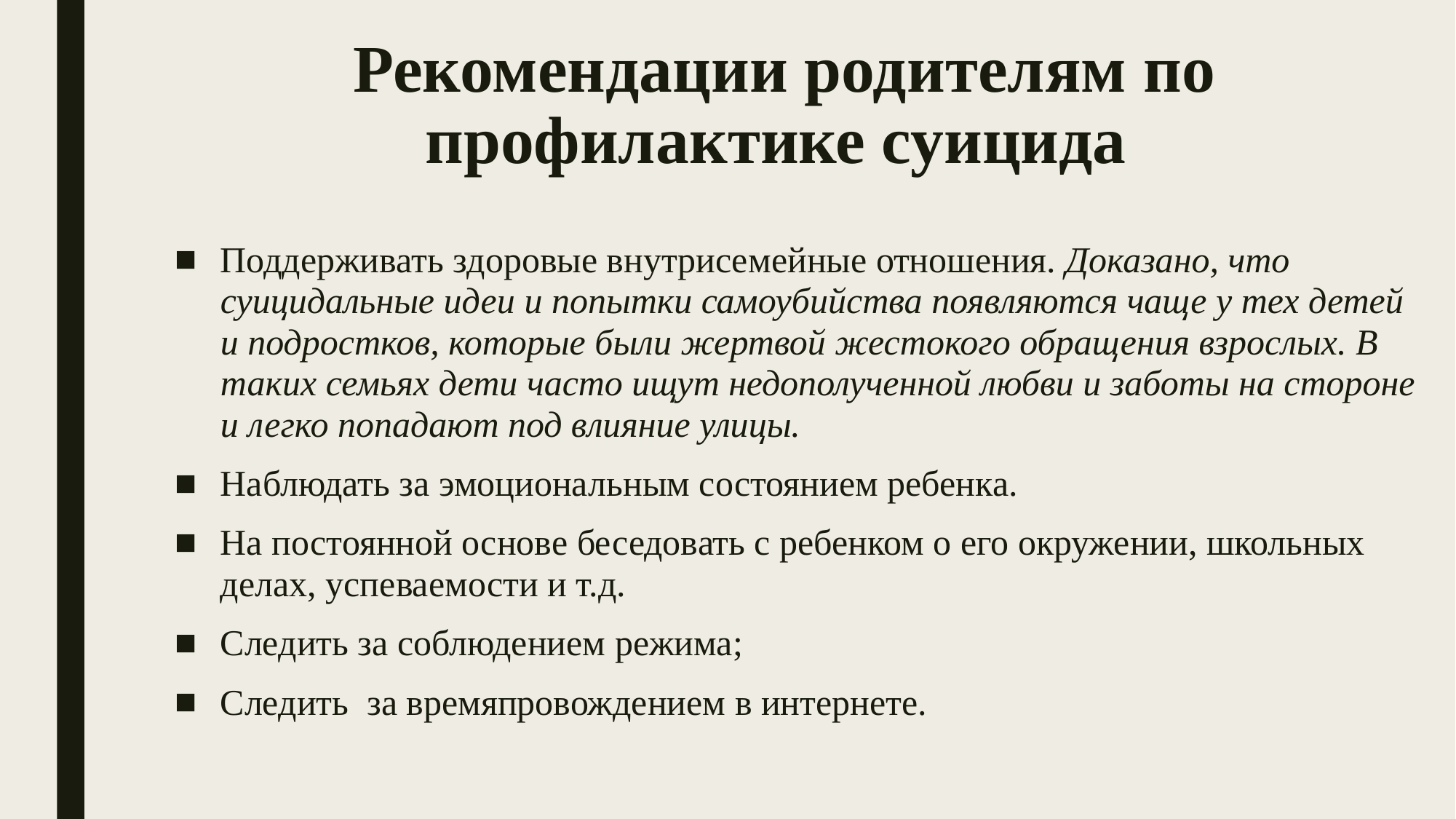

# Рекомендации родителям по профилактике суицида
Поддерживать здоровые внутрисемейные отношения. Доказано, что суицидальные идеи и попытки самоубийства появляются чаще у тех детей и подростков, которые были жертвой жестокого обращения взрослых. В таких семьях дети часто ищут недополученной любви и заботы на стороне и легко попадают под влияние улицы.
Наблюдать за эмоциональным состоянием ребенка.
На постоянной основе беседовать с ребенком о его окружении, школьных делах, успеваемости и т.д.
Следить за соблюдением режима;
Следить  за времяпровождением в интернете.